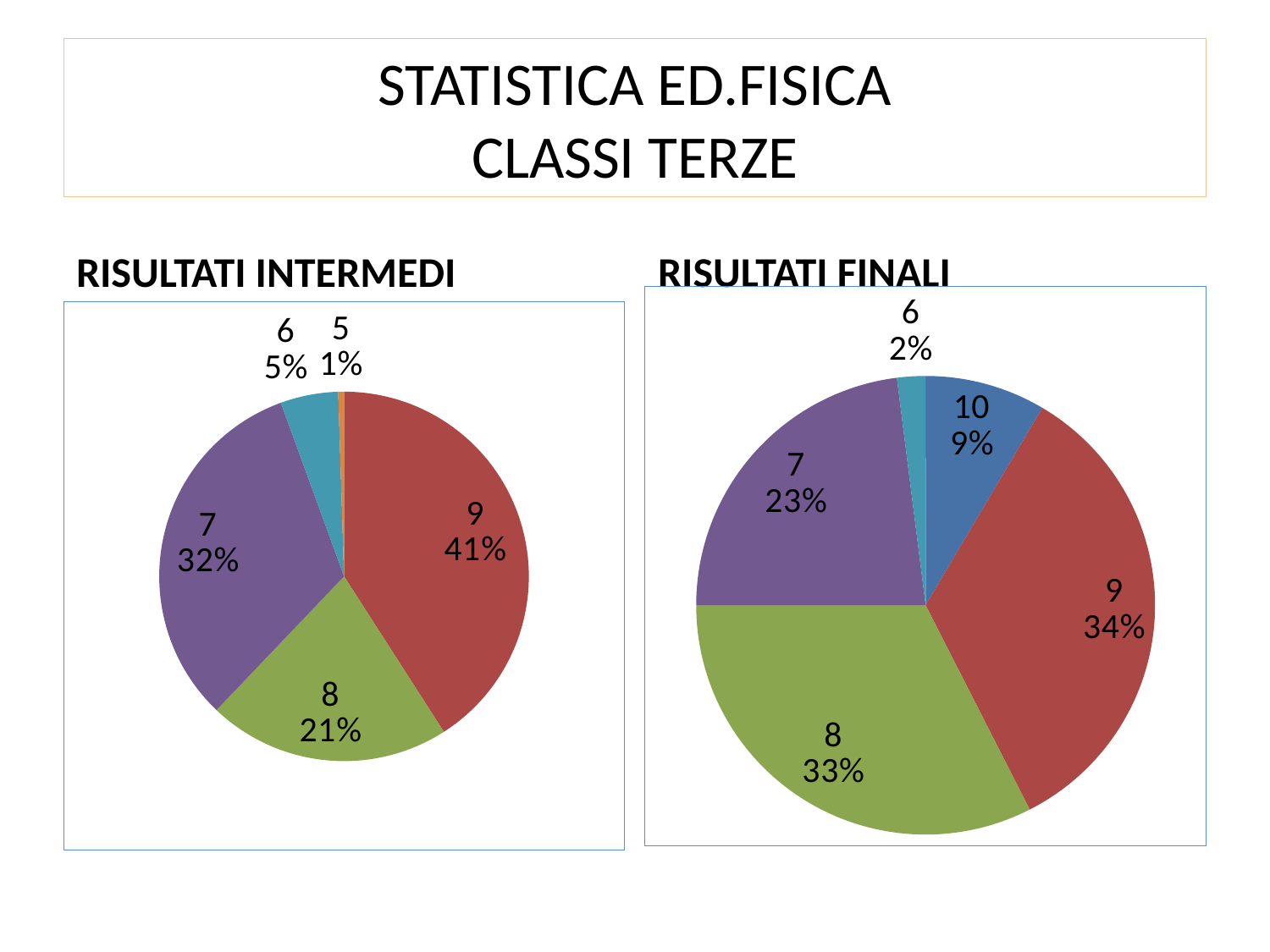

# STATISTICA ED.FISICA CLASSI TERZE
RISULTATI INTERMEDI
RISULTATI FINALI

### Chart

| Category | CTERZE |
|---|---|
| 10 | 17.0 |
| 9 | 68.0 |
| 8 | 65.0 |
| 7 | 46.0 |
| 6 | 4.0 |
| 5 | 0.0 |
| 4 | 0.0 |

### Chart

| Category | C.TERZE |
|---|---|
| 10 | 0.0 |
| 9 | 81.0 |
| 8 | 42.0 |
| 7 | 64.0 |
| 6 | 10.0 |
| 5 | 1.0 |
| 4 | 0.0 |